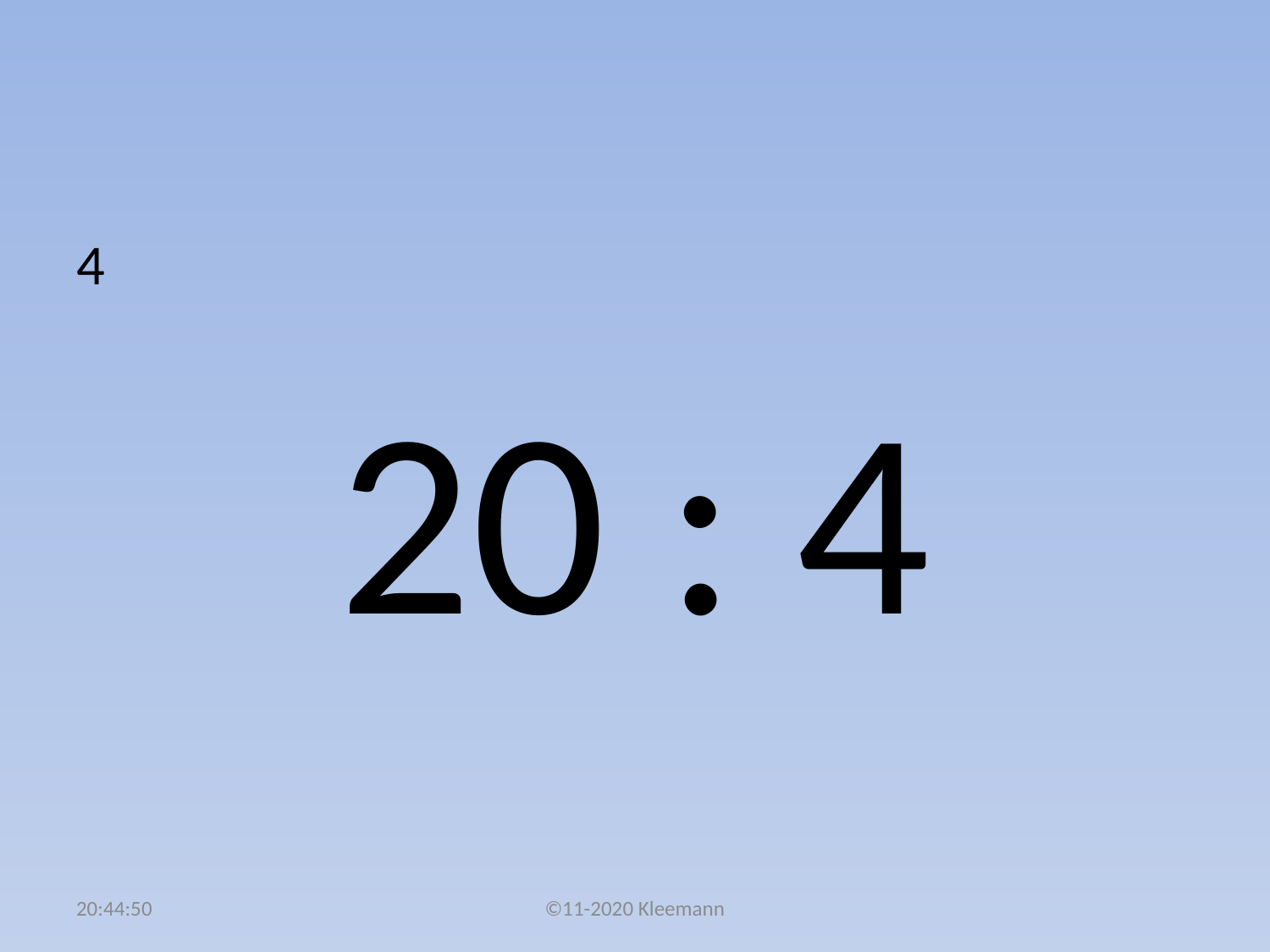

#
4
20 : 4
20:44:50
©11-2020 Kleemann